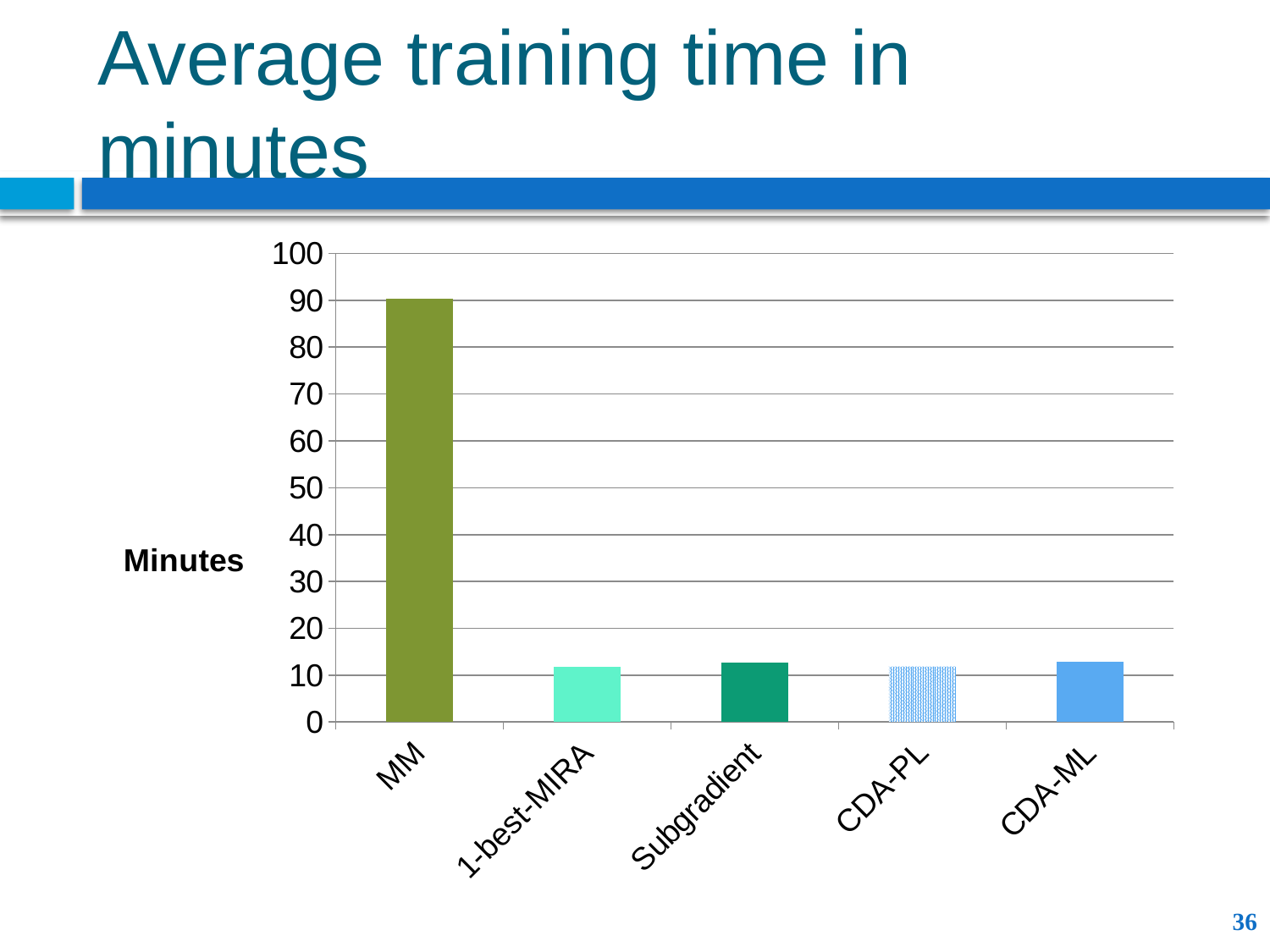

# Average training time in minutes

### Chart

| Category | Average training time in minutes |
|---|---|
| MM | 90.282 |
| 1-best-MIRA | 11.772 |
| Subgradient | 12.655 |
| CDA-PL | 11.869 |
| CDA-ML | 12.887 |
36